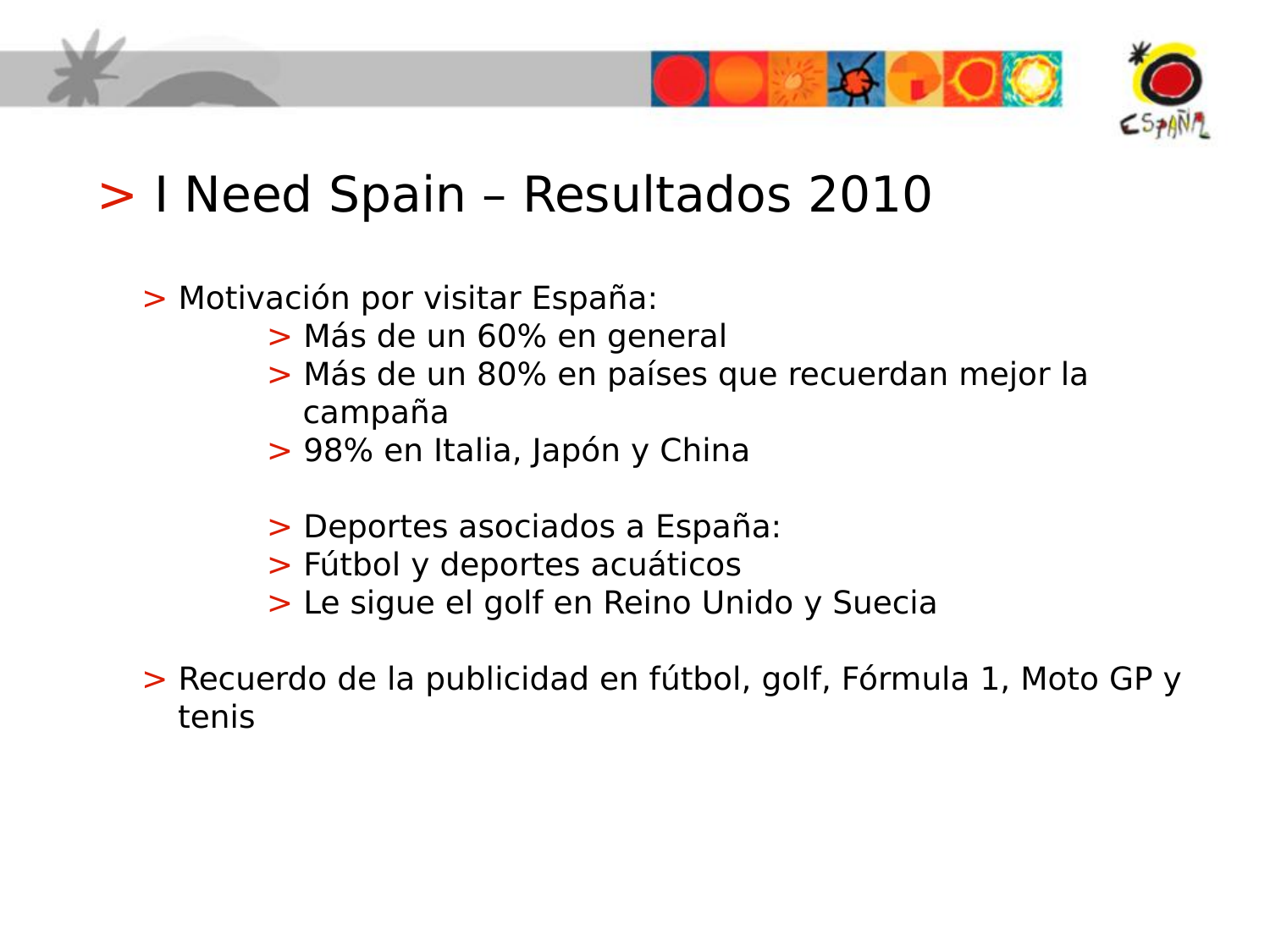

> I Need Spain – Resultados 2010
> Motivación por visitar España:
> Más de un 60% en general
> Más de un 80% en países que recuerdan mejor la campaña
> 98% en Italia, Japón y China

> Deportes asociados a España:
> Fútbol y deportes acuáticos
> Le sigue el golf en Reino Unido y Suecia

> Recuerdo de la publicidad en fútbol, golf, Fórmula 1, Moto GP y tenis